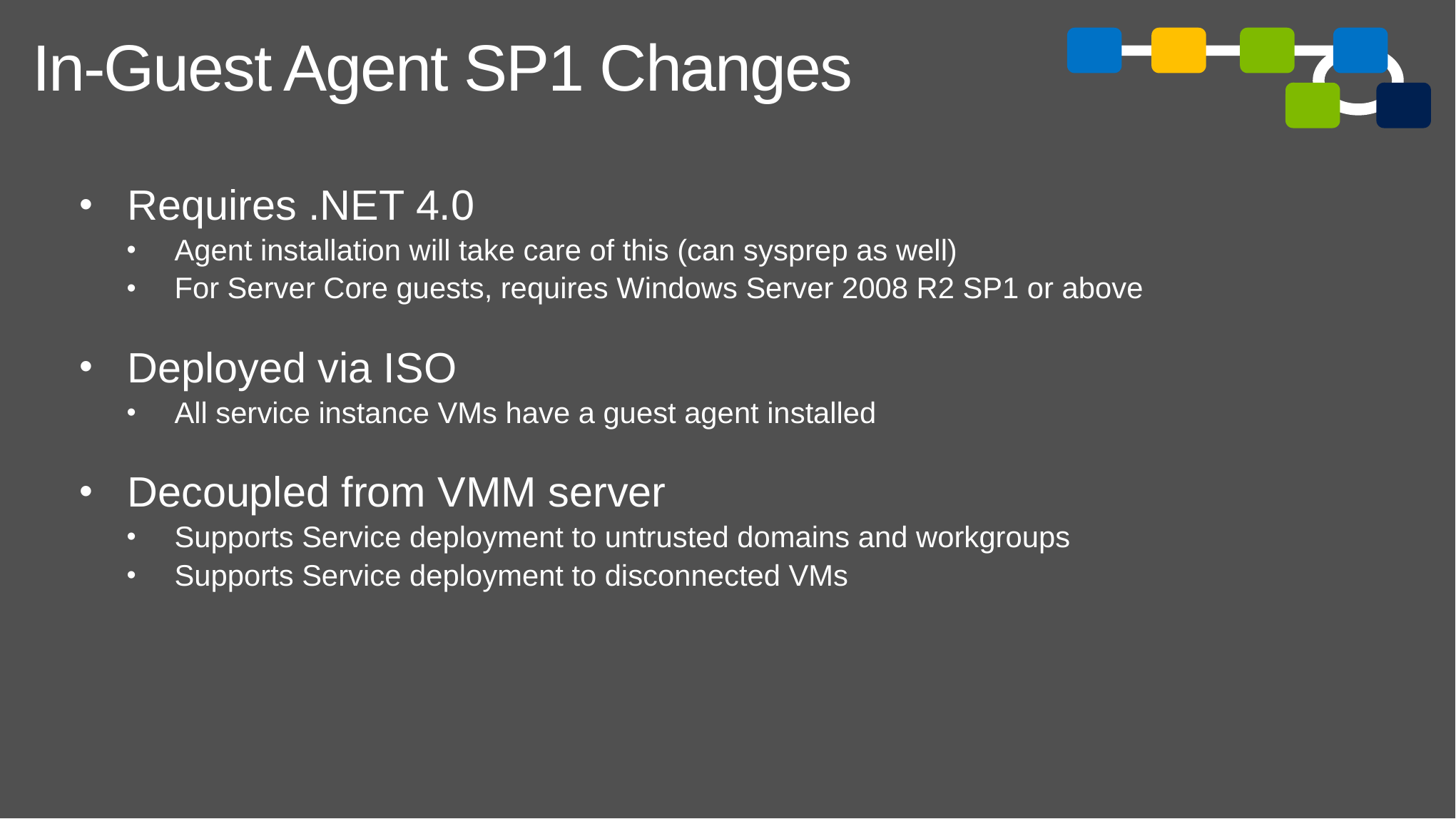

# In-Guest Agent SP1 Changes
Requires .NET 4.0
Agent installation will take care of this (can sysprep as well)
For Server Core guests, requires Windows Server 2008 R2 SP1 or above
Deployed via ISO
All service instance VMs have a guest agent installed
Decoupled from VMM server
Supports Service deployment to untrusted domains and workgroups
Supports Service deployment to disconnected VMs